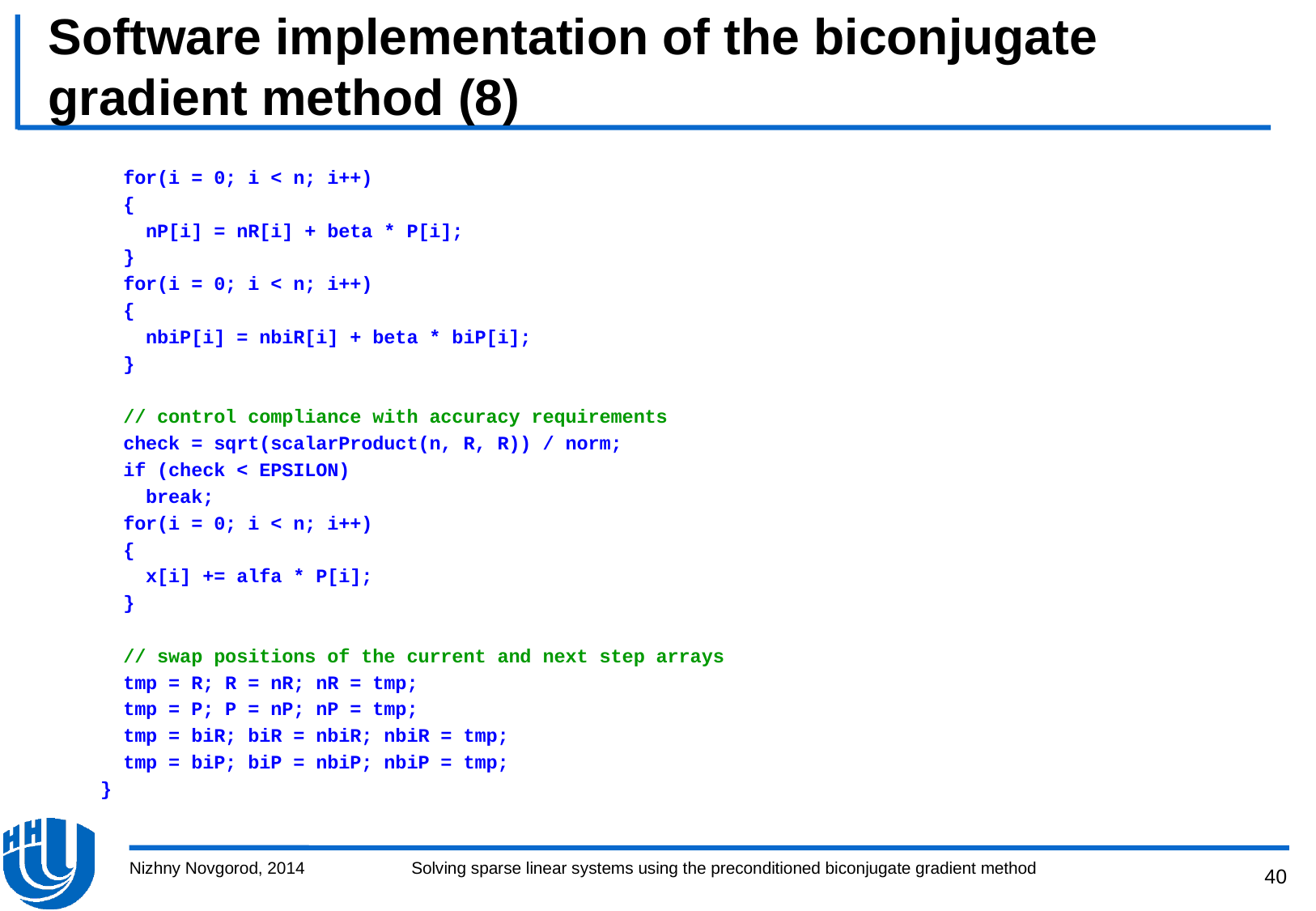

# Software implementation of the biconjugate gradient method (8)
    for(i = 0; i < n; i++)
    {
      nP[i] = nR[i] + beta * P[i];
    }
    for(i = 0; i < n; i++)
    {
      nbiP[i] = nbiR[i] + beta * biP[i];
    }

    // control compliance with accuracy requirements
    check = sqrt(scalarProduct(n, R, R)) / norm;
    if (check < EPSILON)
      break;
    for(i = 0; i < n; i++)
    {
      x[i] += alfa * P[i];
    }

    // swap positions of the current and next step arrays
    tmp = R; R = nR; nR = tmp;
    tmp = P; P = nP; nP = tmp;
    tmp = biR; biR = nbiR; nbiR = tmp;
    tmp = biP; biP = nbiP; nbiP = tmp;
  }
Nizhny Novgorod, 2014
Solving sparse linear systems using the preconditioned biconjugate gradient method